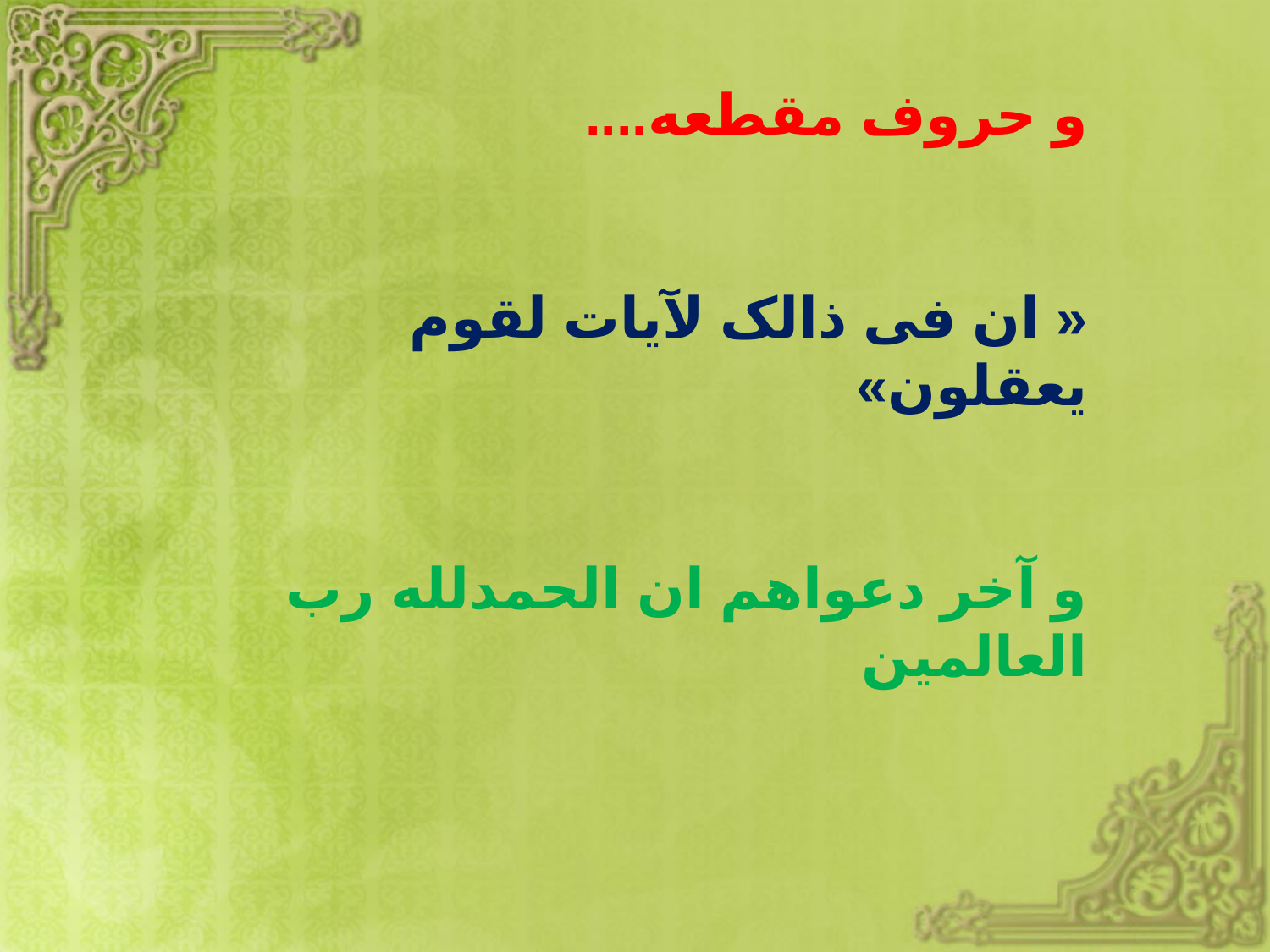

# و حروف مقطعه.... « ان فی ذالک لآیات لقوم یعقلون» و آخر دعواهم ان الحمدلله رب العالمین